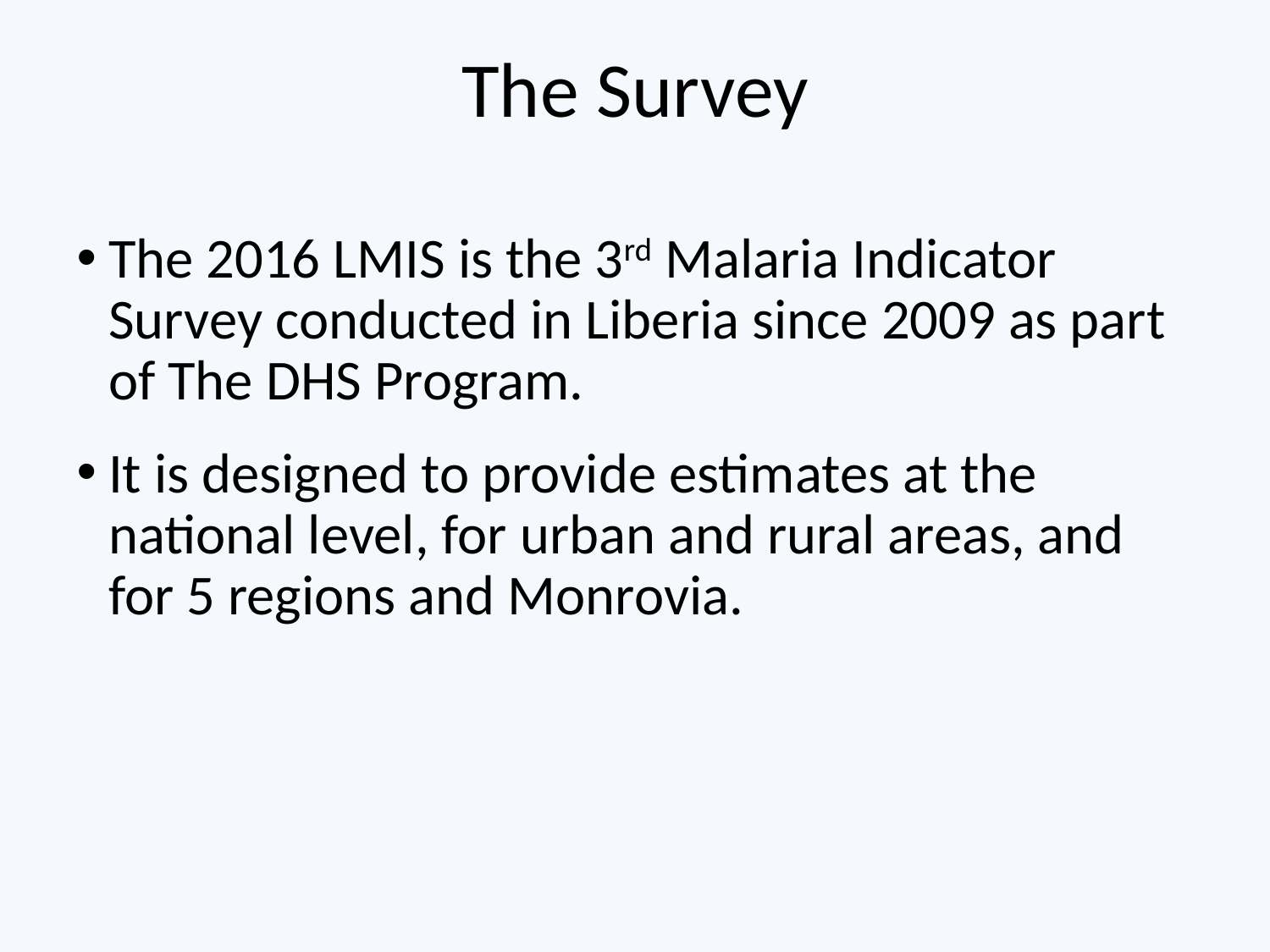

# The Survey
The 2016 LMIS is the 3rd Malaria Indicator Survey conducted in Liberia since 2009 as part of The DHS Program.
It is designed to provide estimates at the national level, for urban and rural areas, and for 5 regions and Monrovia.